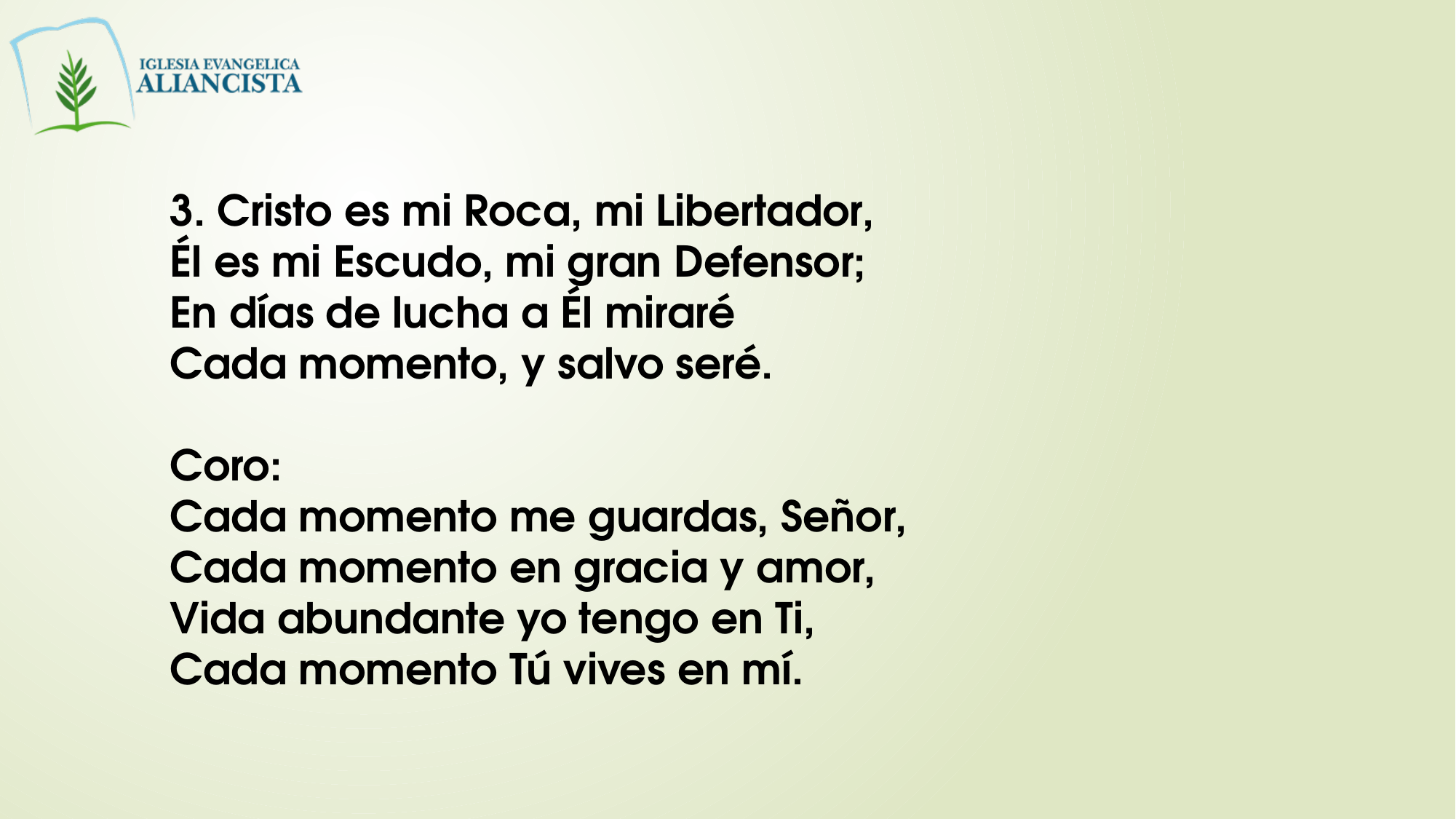

3. Cristo es mi Roca, mi Libertador,
Él es mi Escudo, mi gran Defensor;
En días de lucha a Él miraré
Cada momento, y salvo seré.

Coro:
Cada momento me guardas, Señor,
Cada momento en gracia y amor,
Vida abundante yo tengo en Ti,
Cada momento Tú vives en mí.